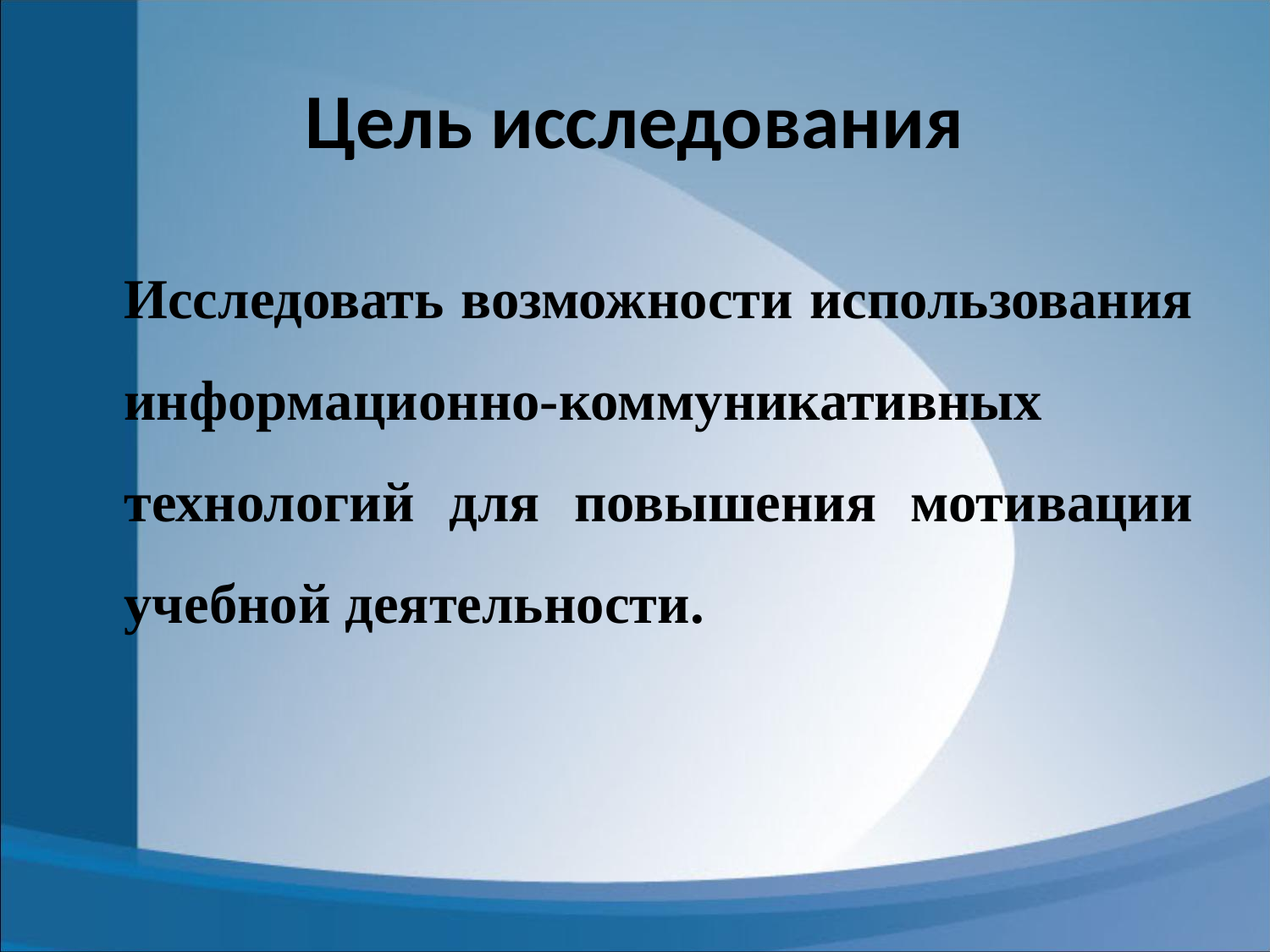

# Цель исследования
Исследовать возможности использования информационно-коммуникативных технологий для повышения мотивации учебной деятельности.